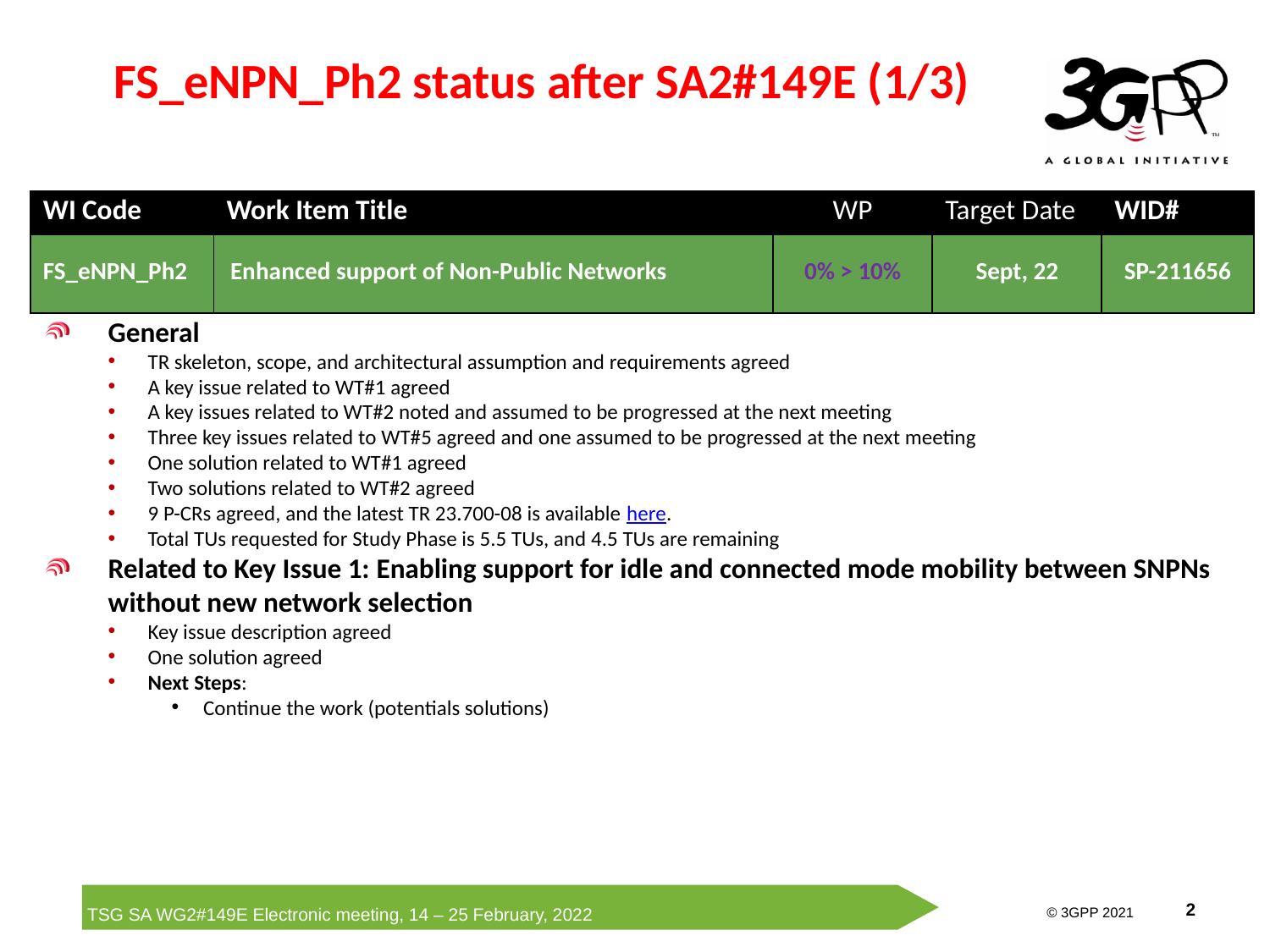

# FS_eNPN_Ph2 status after SA2#149E (1/3)
| WI Code | Work Item Title | WP | Target Date | WID# |
| --- | --- | --- | --- | --- |
| FS\_eNPN\_Ph2 | Enhanced support of Non-Public Networks | 0% > 10% | Sept, 22 | SP-211656 |
General
TR skeleton, scope, and architectural assumption and requirements agreed
A key issue related to WT#1 agreed
A key issues related to WT#2 noted and assumed to be progressed at the next meeting
Three key issues related to WT#5 agreed and one assumed to be progressed at the next meeting
One solution related to WT#1 agreed
Two solutions related to WT#2 agreed
9 P-CRs agreed, and the latest TR 23.700-08 is available here.
Total TUs requested for Study Phase is 5.5 TUs, and 4.5 TUs are remaining
Related to Key Issue 1: Enabling support for idle and connected mode mobility between SNPNs without new network selection
Key issue description agreed
One solution agreed
Next Steps:
Continue the work (potentials solutions)